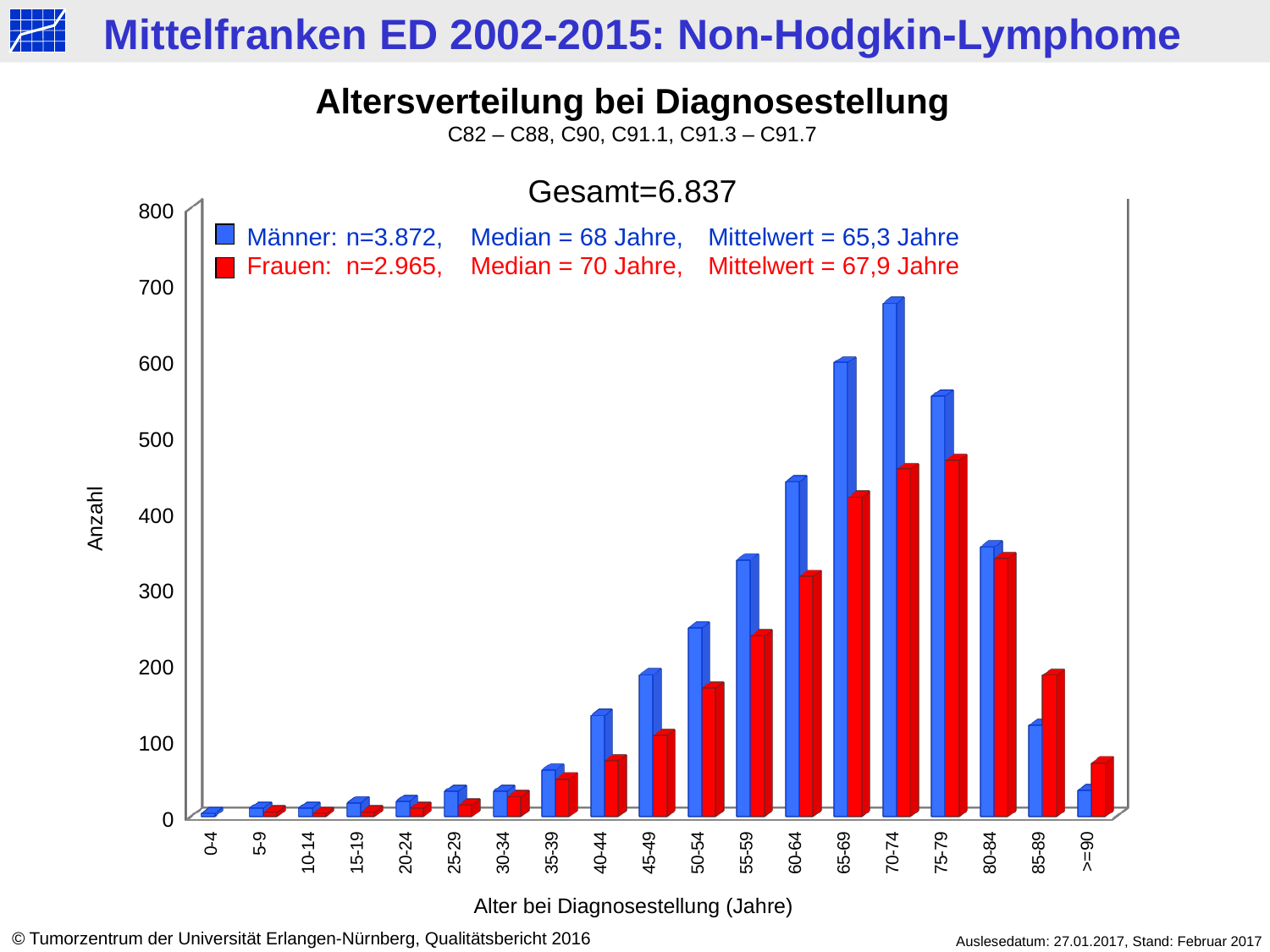

Altersverteilung bei Diagnosestellung
C82 – C88, C90, C91.1, C91.3 – C91.7

Gesamt=6.837

[unsupported chart]

Männer: 	n=3.872, 	Median = 68 Jahre, 	Mittelwert = 65,3 Jahre
Frauen: 	n=2.965, 	Median = 70 Jahre,	Mittelwert = 67,9 Jahre

Anzahl
Alter bei Diagnosestellung (Jahre)